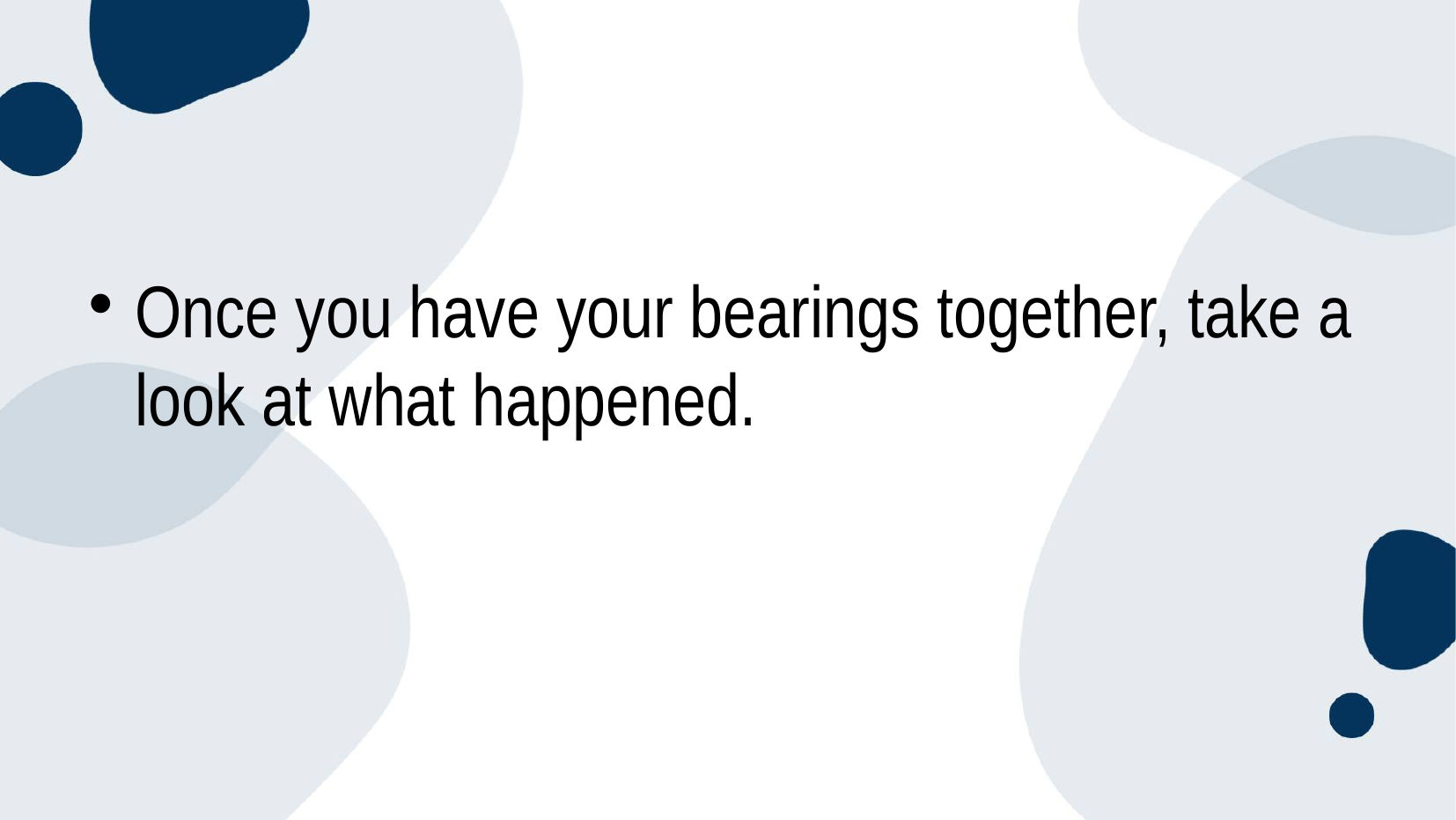

#
Once you have your bearings together, take a look at what happened.